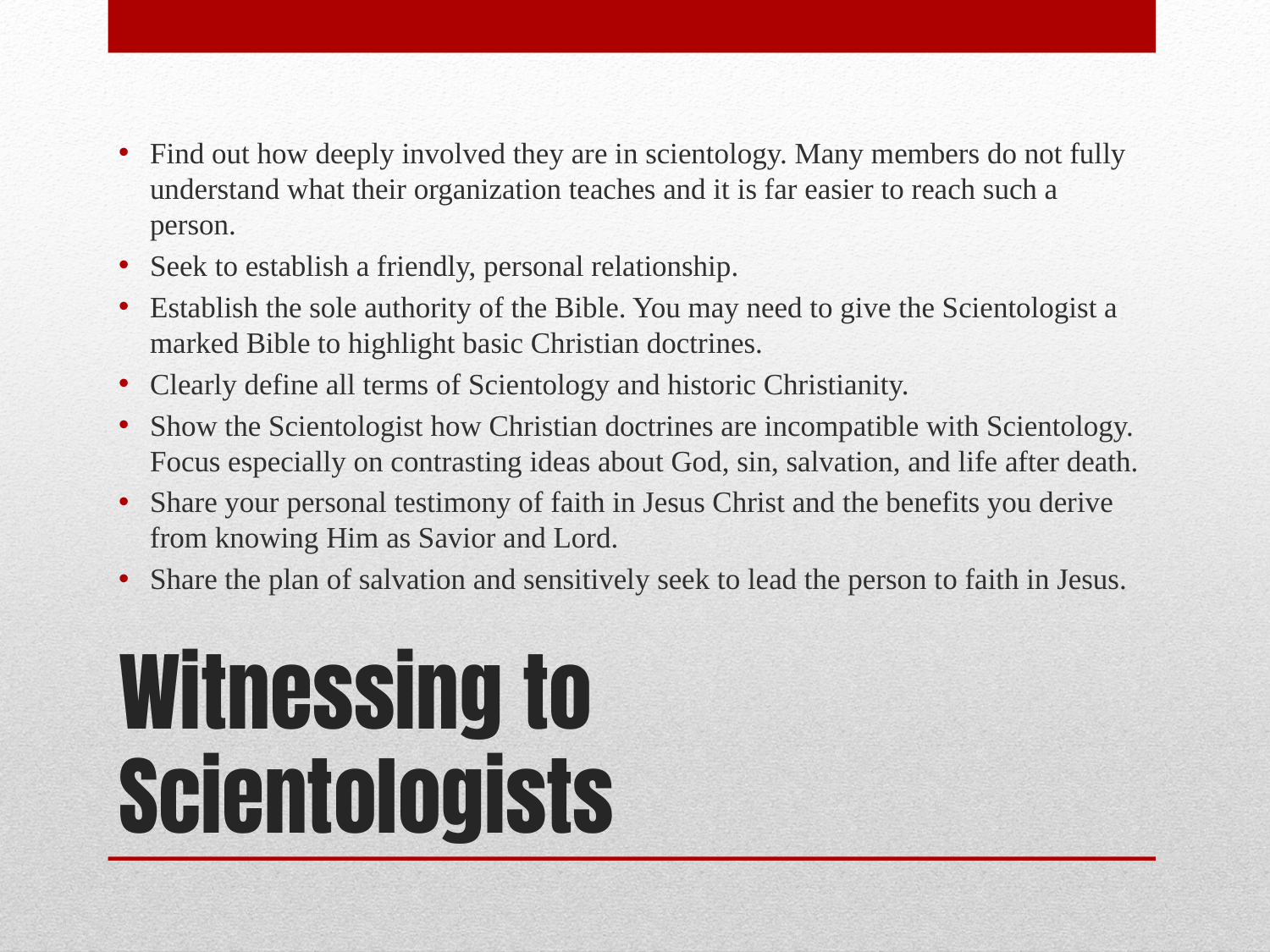

Find out how deeply involved they are in scientology. Many members do not fully understand what their organization teaches and it is far easier to reach such a person.
Seek to establish a friendly, personal relationship.
Establish the sole authority of the Bible. You may need to give the Scientologist a marked Bible to highlight basic Christian doctrines.
Clearly define all terms of Scientology and historic Christianity.
Show the Scientologist how Christian doctrines are incompatible with Scientology. Focus especially on contrasting ideas about God, sin, salvation, and life after death.
Share your personal testimony of faith in Jesus Christ and the benefits you derive from knowing Him as Savior and Lord.
Share the plan of salvation and sensitively seek to lead the person to faith in Jesus.
# Witnessing to Scientologists